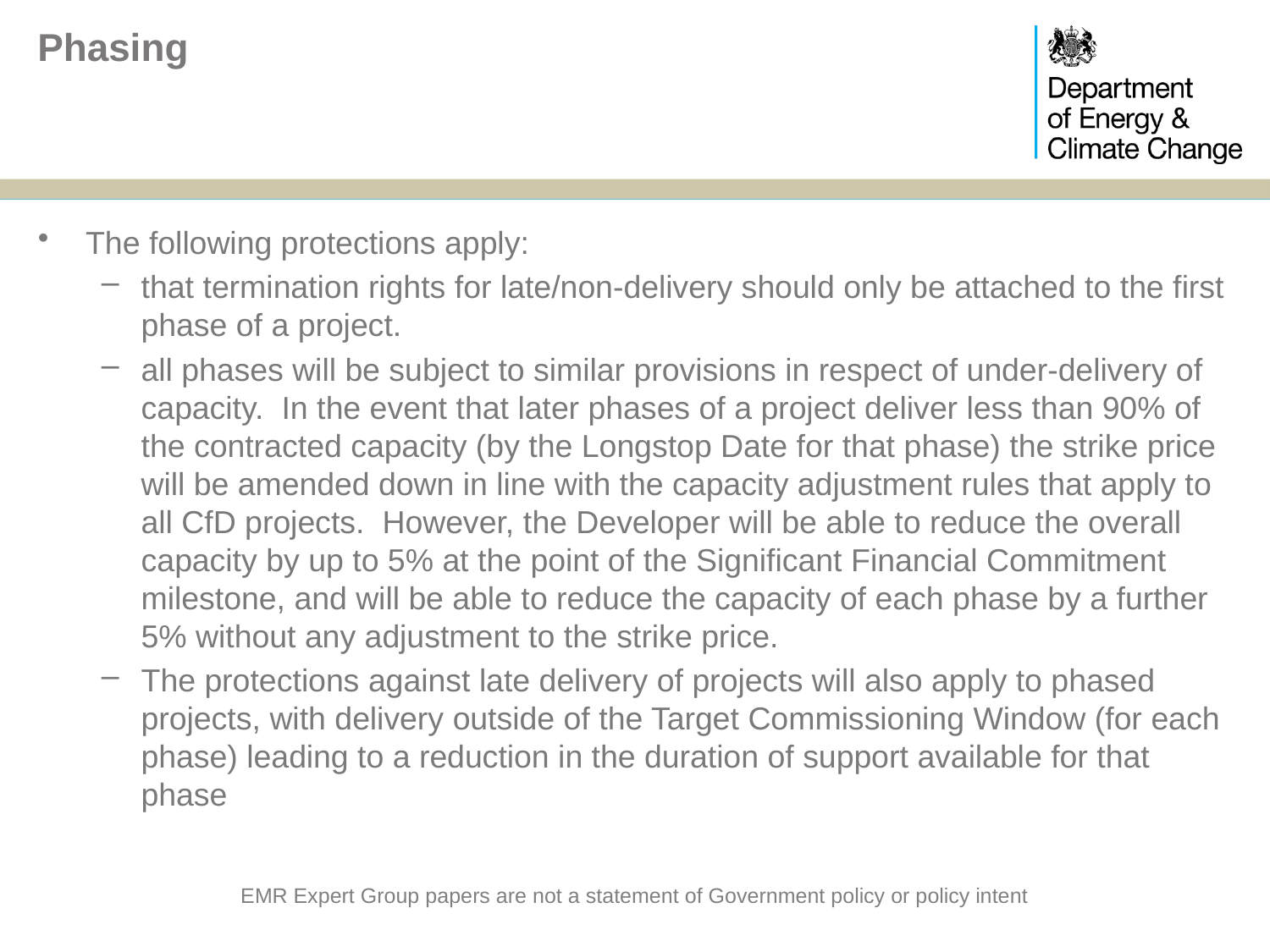

# Phasing
The following protections apply:
that termination rights for late/non-delivery should only be attached to the first phase of a project.
all phases will be subject to similar provisions in respect of under-delivery of capacity.  In the event that later phases of a project deliver less than 90% of the contracted capacity (by the Longstop Date for that phase) the strike price will be amended down in line with the capacity adjustment rules that apply to all CfD projects.  However, the Developer will be able to reduce the overall capacity by up to 5% at the point of the Significant Financial Commitment milestone, and will be able to reduce the capacity of each phase by a further 5% without any adjustment to the strike price.
The protections against late delivery of projects will also apply to phased projects, with delivery outside of the Target Commissioning Window (for each phase) leading to a reduction in the duration of support available for that phase

EMR Expert Group papers are not a statement of Government policy or policy intent